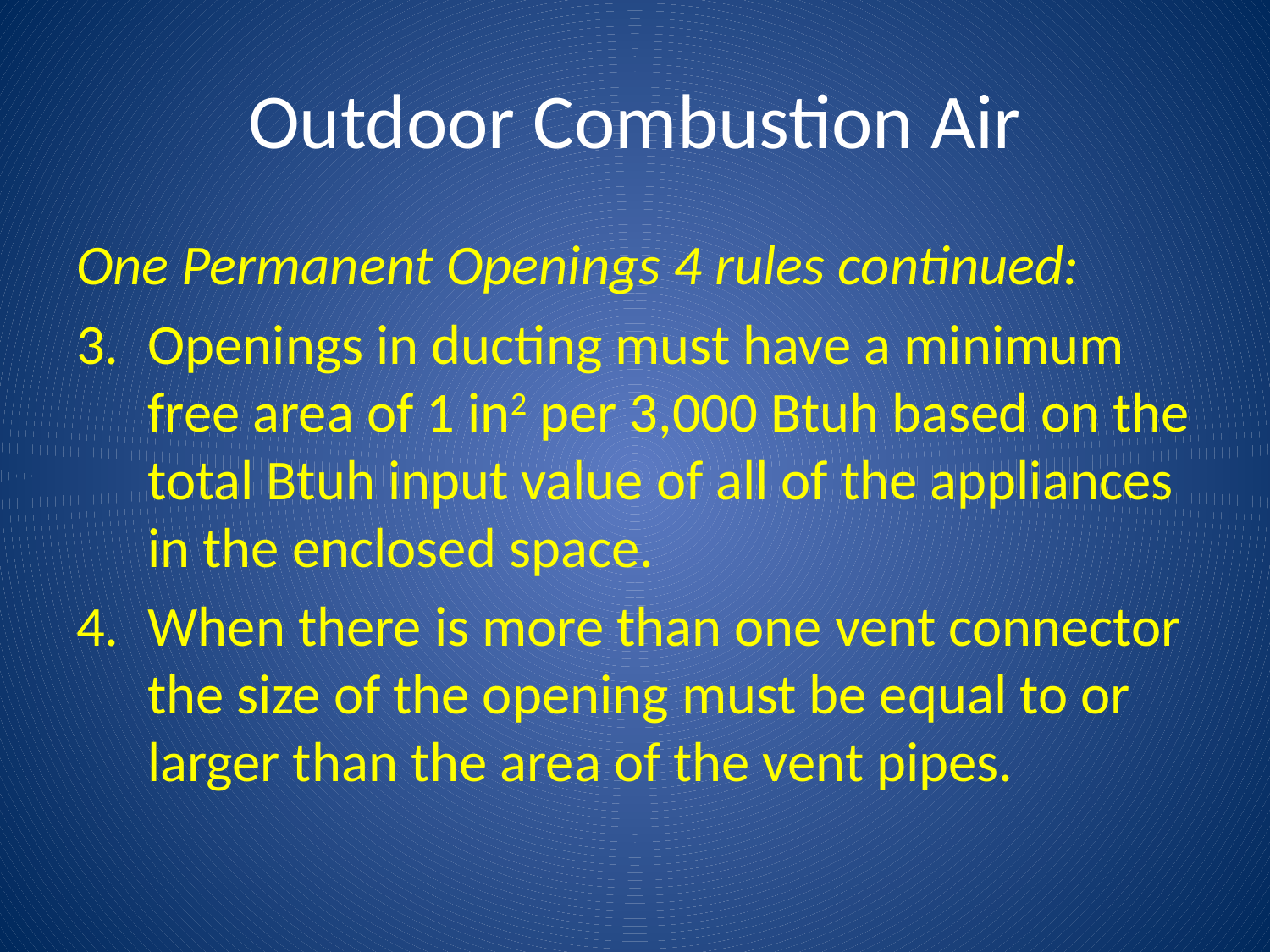

# Outdoor Combustion Air
One Permanent Openings 4 rules continued:
Openings in ducting must have a minimum free area of 1 in2 per 3,000 Btuh based on the total Btuh input value of all of the appliances in the enclosed space.
When there is more than one vent connector the size of the opening must be equal to or larger than the area of the vent pipes.